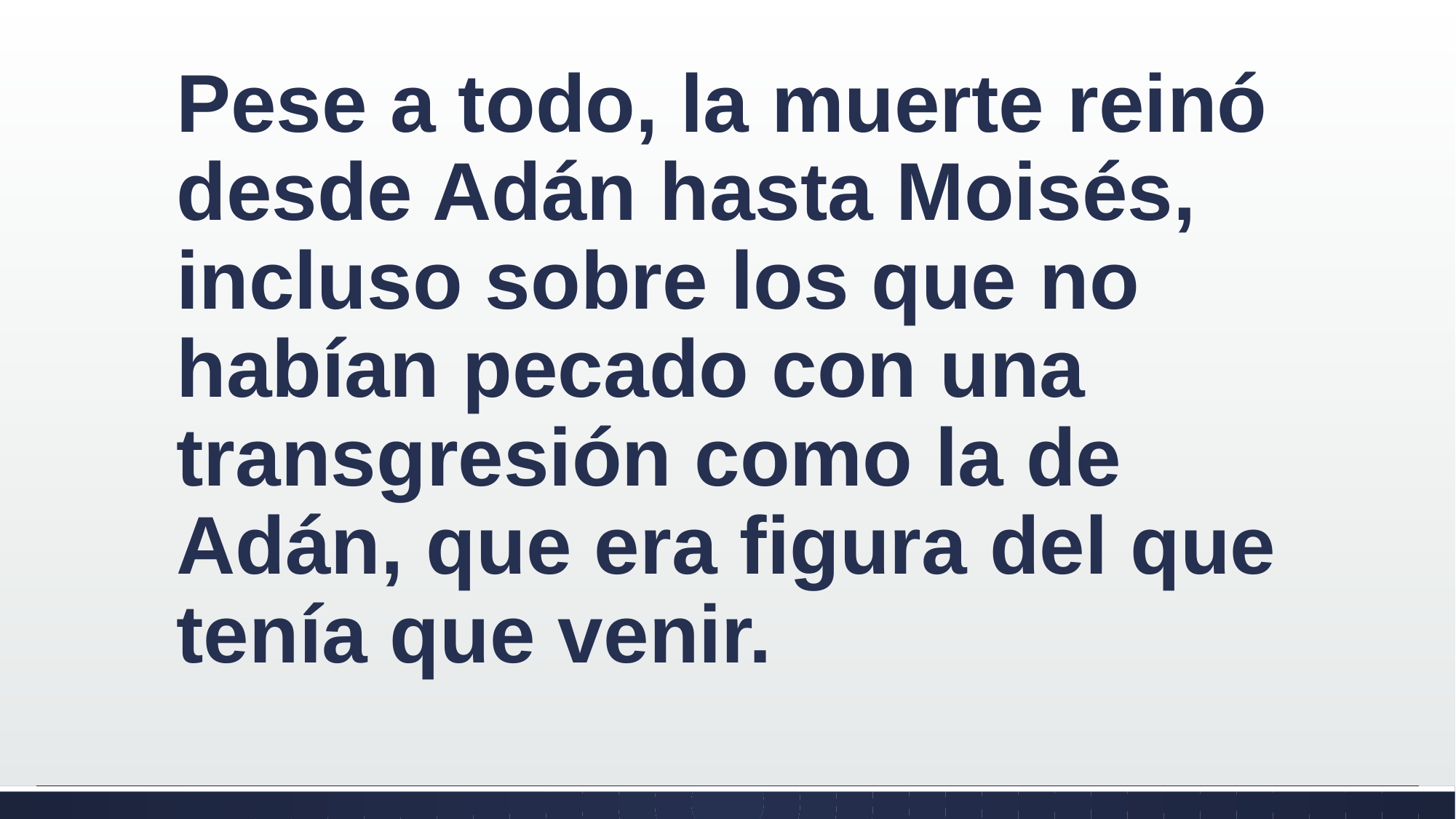

#
Pese a todo, la muerte reinó desde Adán hasta Moisés, incluso sobre los que no habían pecado con una transgresión como la de Adán, que era figura del que tenía que venir.